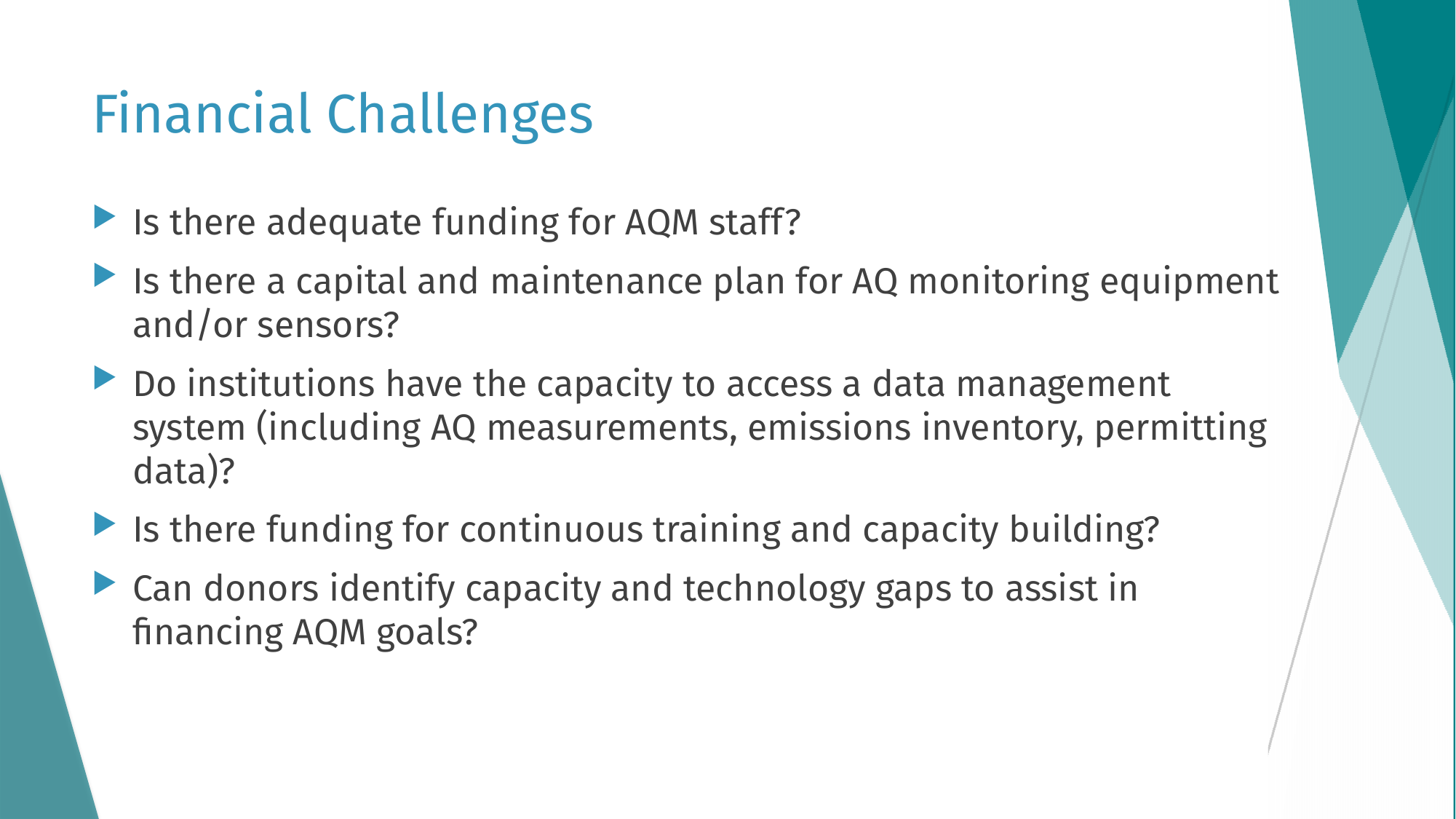

# Financial Challenges
Is there adequate funding for AQM staff?
Is there a capital and maintenance plan for AQ monitoring equipment and/or sensors?
Do institutions have the capacity to access a data management system (including AQ measurements, emissions inventory, permitting data)?
Is there funding for continuous training and capacity building?
Can donors identify capacity and technology gaps to assist in financing AQM goals?